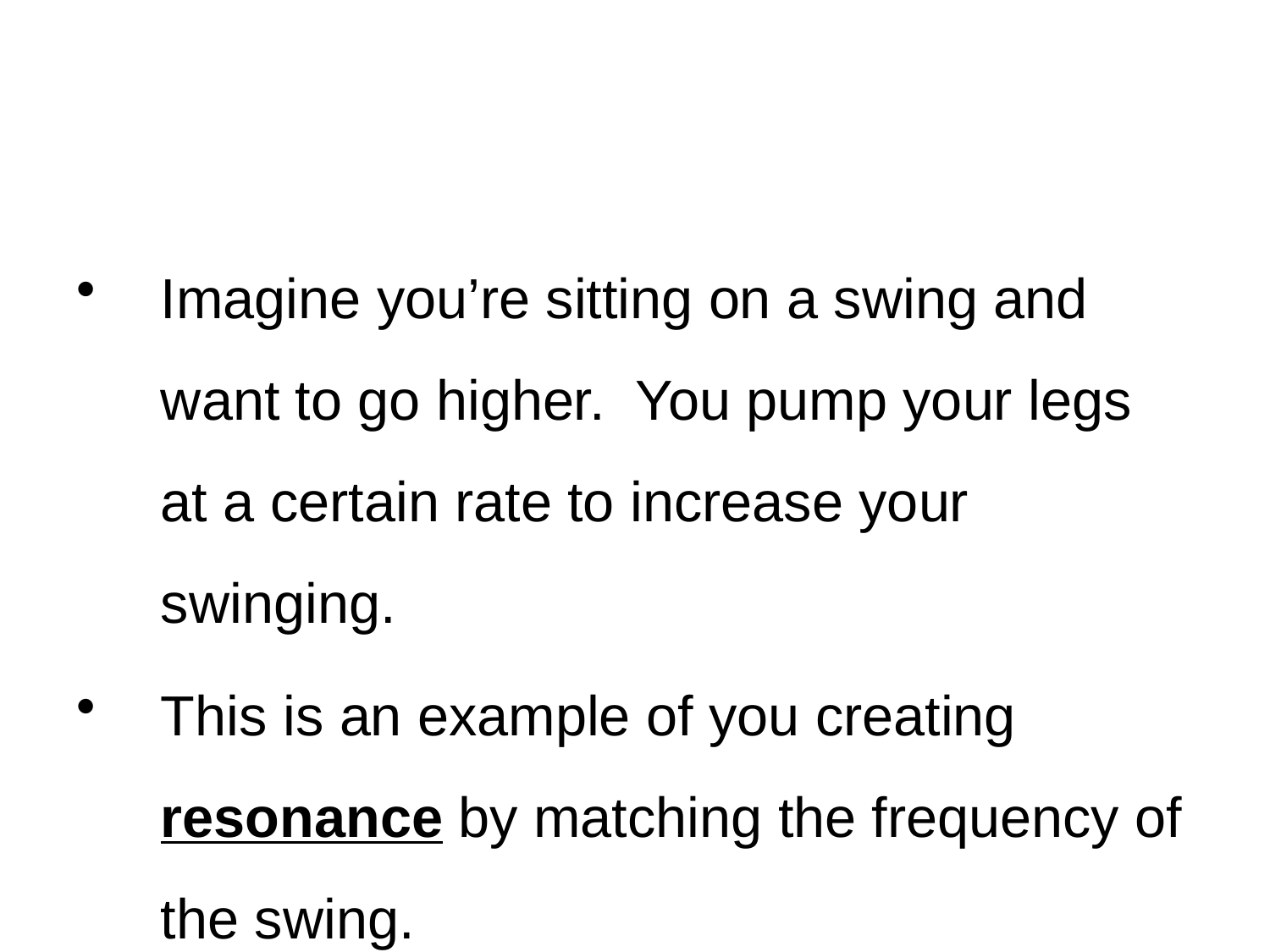

#
Imagine you’re sitting on a swing and want to go higher.  You pump your legs at a certain rate to increase your swinging.
This is an example of you creating resonance by matching the frequency of the swing.